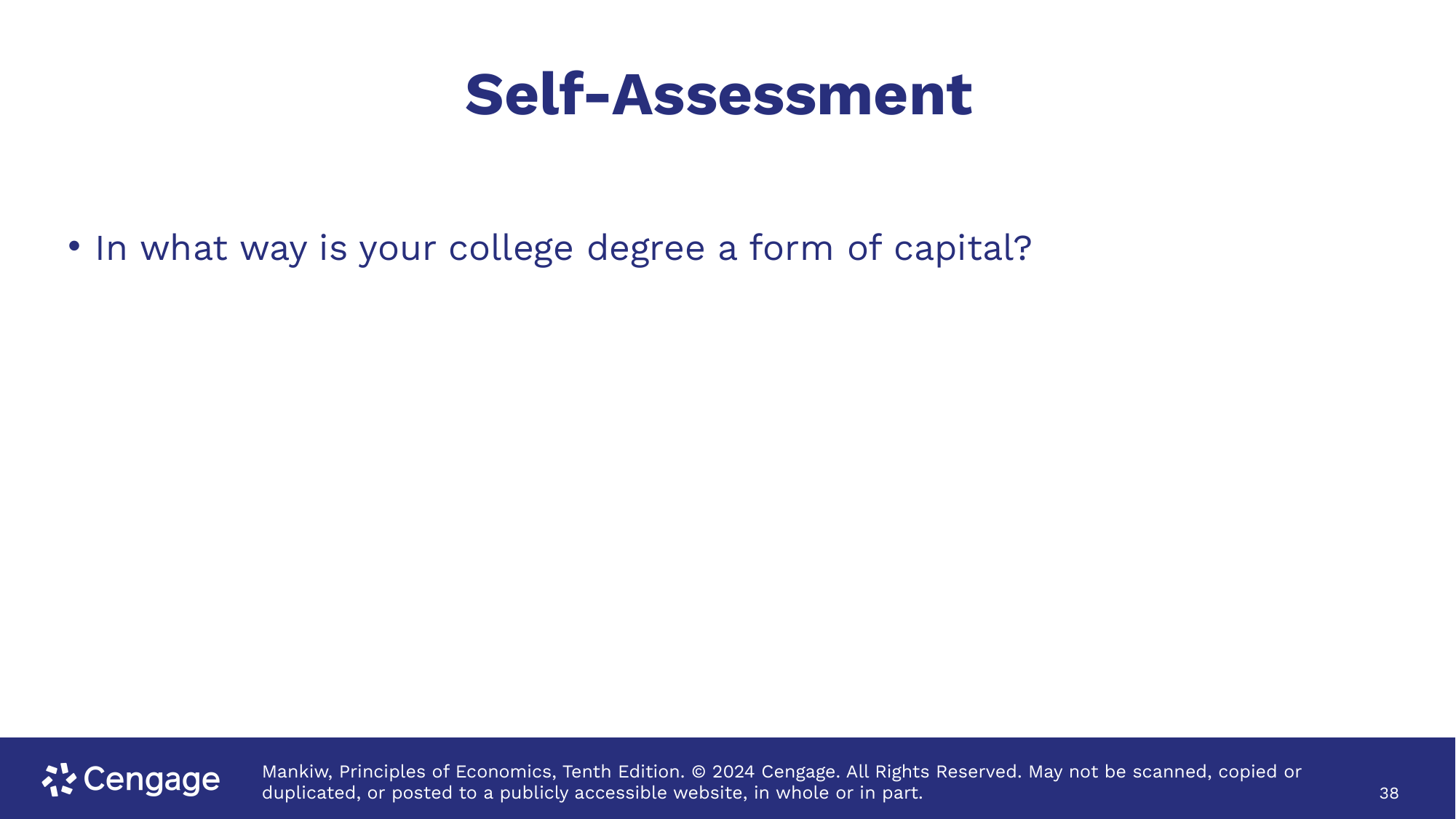

# Self-Assessment
In what way is your college degree a form of capital?